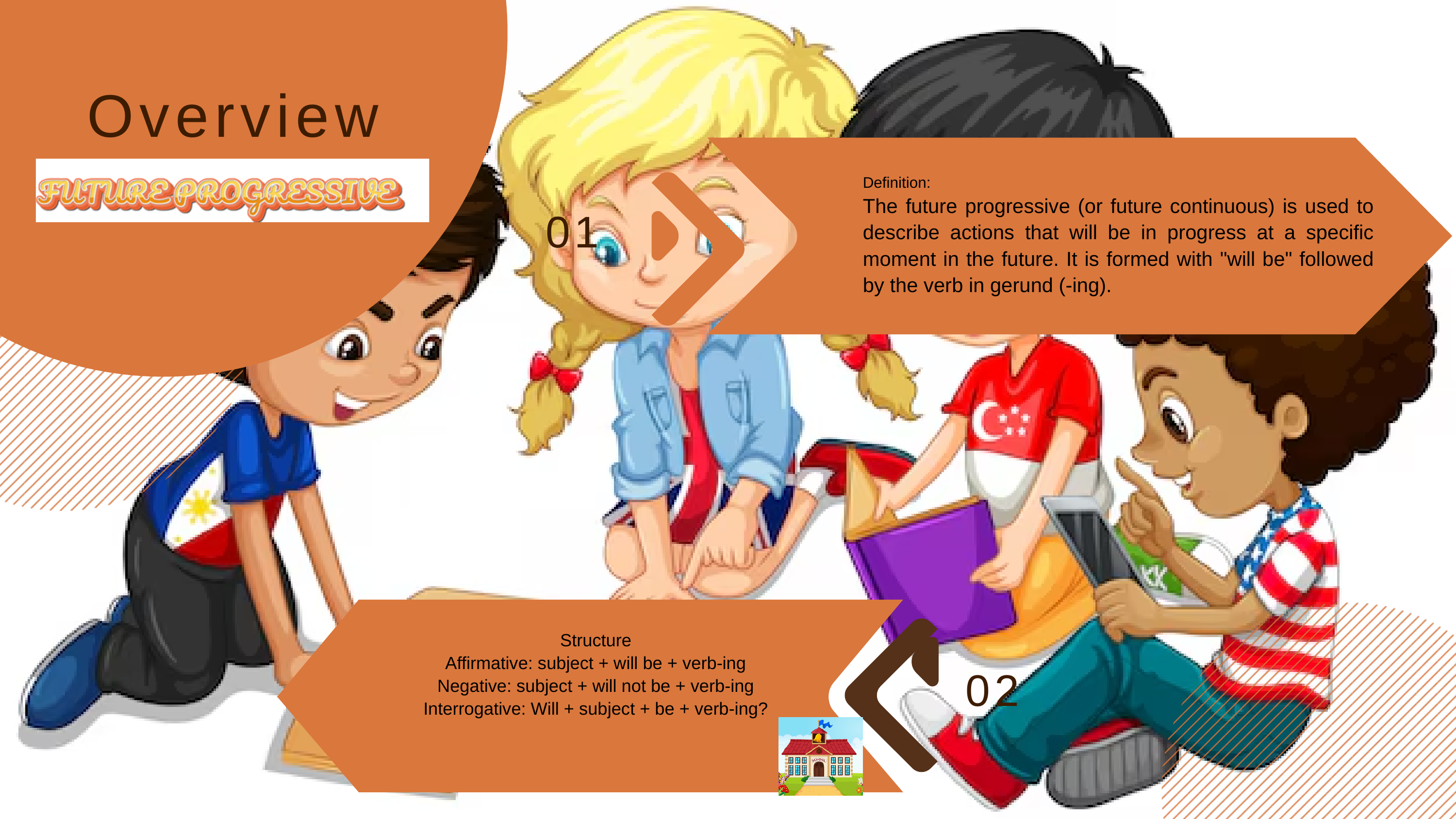

Overview

Definition:
The future progressive (or future continuous) is used to describe actions that will be in progress at a specific moment in the future. It is formed with "will be" followed by the verb in gerund (-ing).

01

Structure
Affirmative: subject + will be + verb-ing
Negative: subject + will not be + verb-ing
Interrogative: Will + subject + be + verb-ing?

02